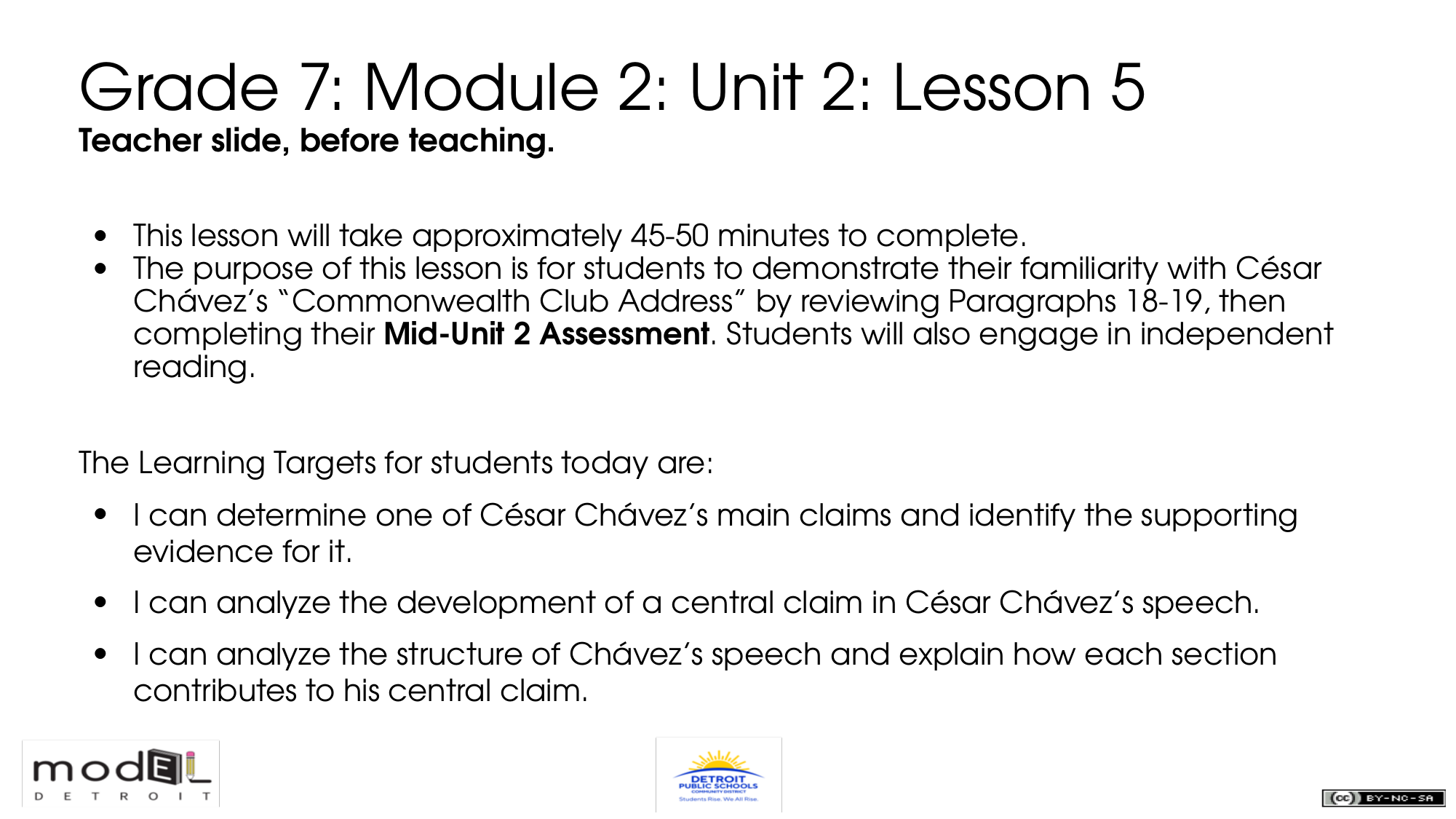

# Grade 7: Module 2: Unit 2: Lesson 5
Teacher slide, before teaching.
This lesson will take approximately 45-50 minutes to complete.
The purpose of this lesson is for students to demonstrate their familiarity with César Chávez’s “Commonwealth Club Address” by reviewing Paragraphs 18-19, then completing their Mid-Unit 2 Assessment. Students will also engage in independent reading.

The Learning Targets for students today are:
I can determine one of César Chávez’s main claims and identify the supporting evidence for it.
I can analyze the development of a central claim in César Chávez’s speech.
I can analyze the structure of Chávez’s speech and explain how each section contributes to his central claim.